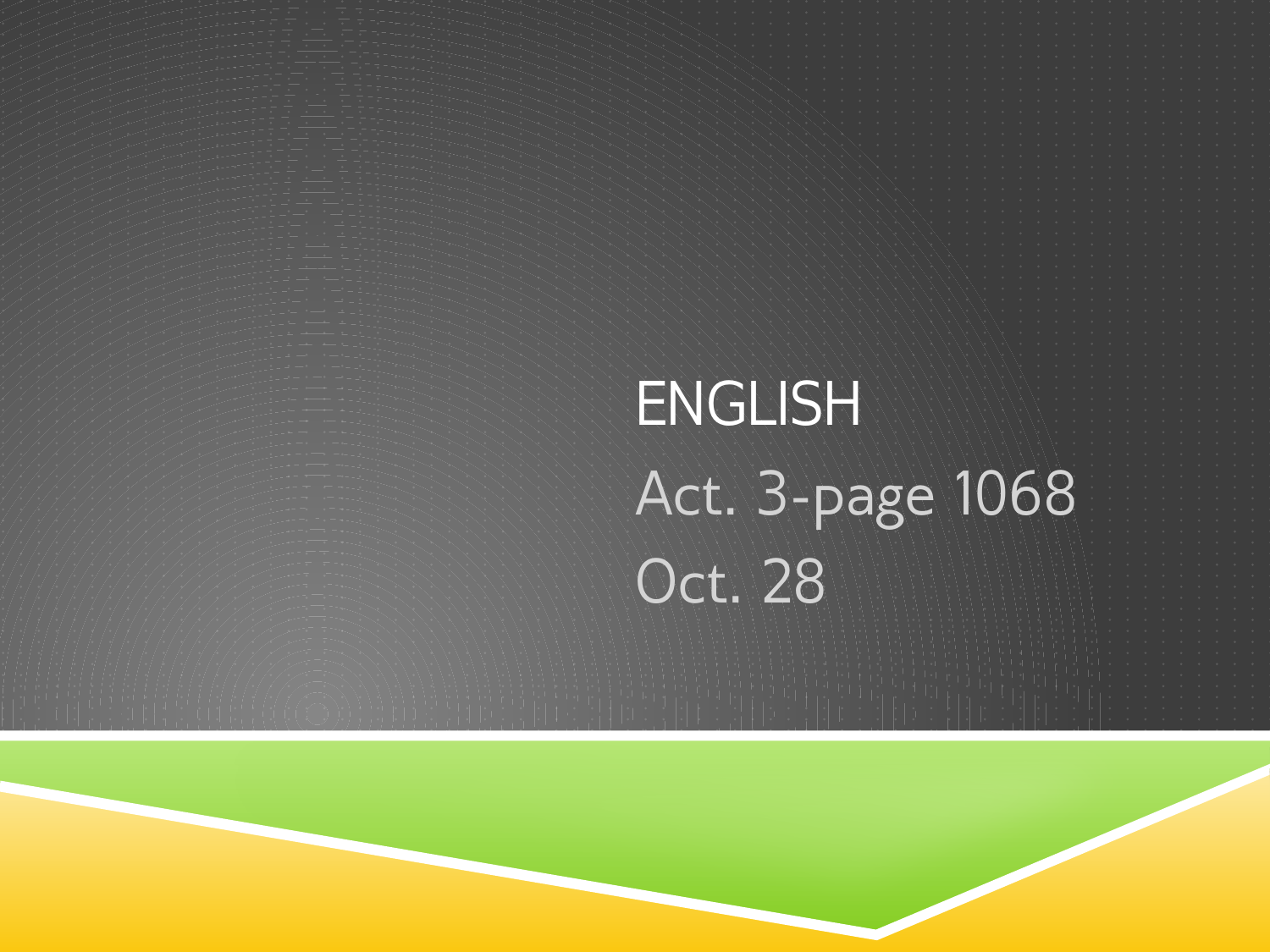

# English
Act. 3-page 1068
Oct. 28